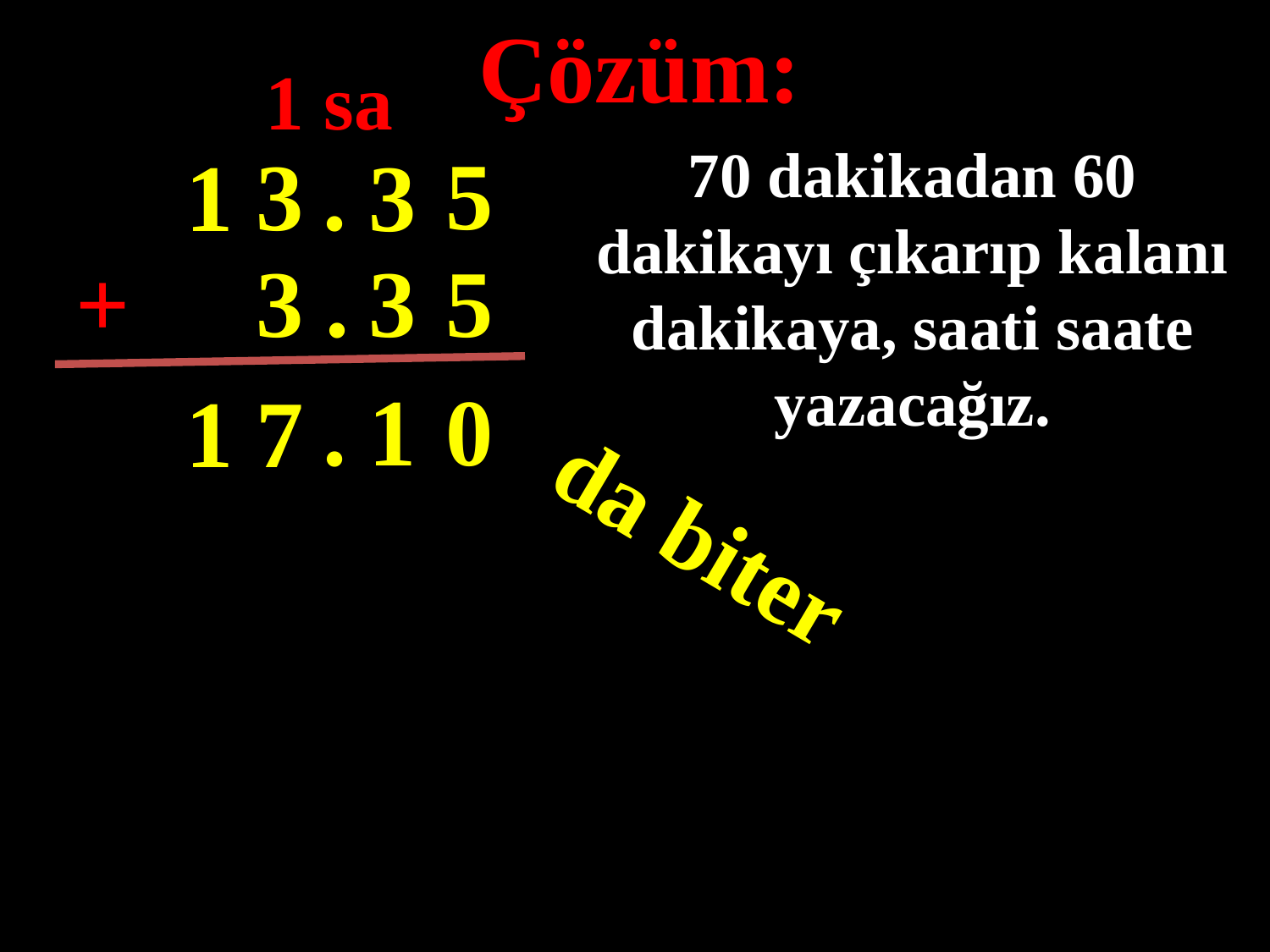

Çözüm:
1 sa
5
70 dakikadan 60 dakikayı çıkarıp kalanı dakikaya, saati saate yazacağız.
3
.
1
3
+
3
.
3
5
#
.
1
0
1
7
da biter